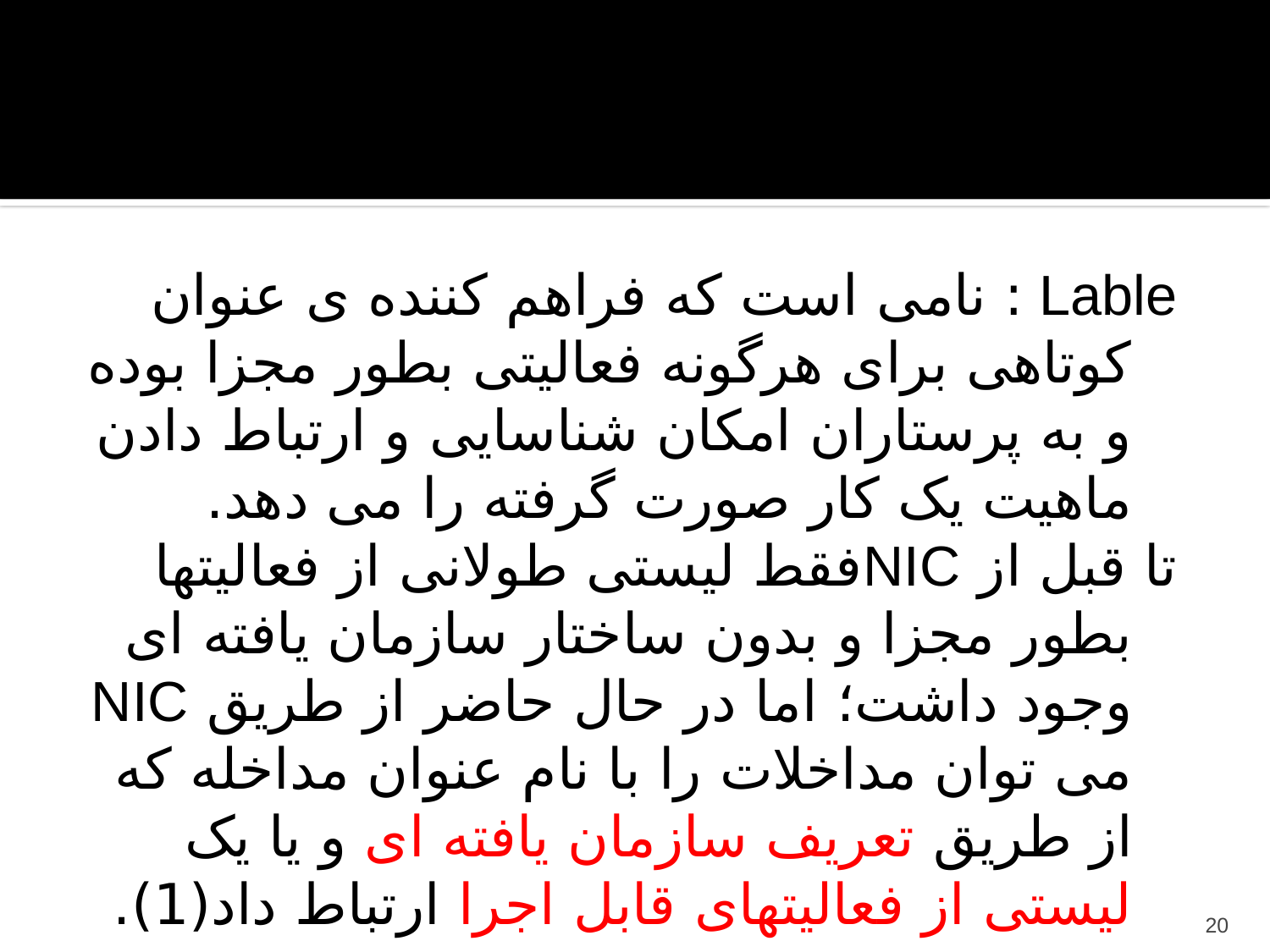

#
Lable : نامی است که فراهم کننده ی عنوان کوتاهی برای هرگونه فعالیتی بطور مجزا بوده و به پرستاران امکان شناسایی و ارتباط دادن ماهیت یک کار صورت گرفته را می دهد.
تا قبل از NICفقط لیستی طولانی از فعالیتها بطور مجزا و بدون ساختار سازمان یافته ای وجود داشت؛‌ اما در حال حاضر از طریق NIC می توان مداخلات را با نام عنوان مداخله که از طریق تعریف سازمان یافته ای و یا یک لیستی از فعالیتهای قابل اجرا ارتباط داد(1).
20